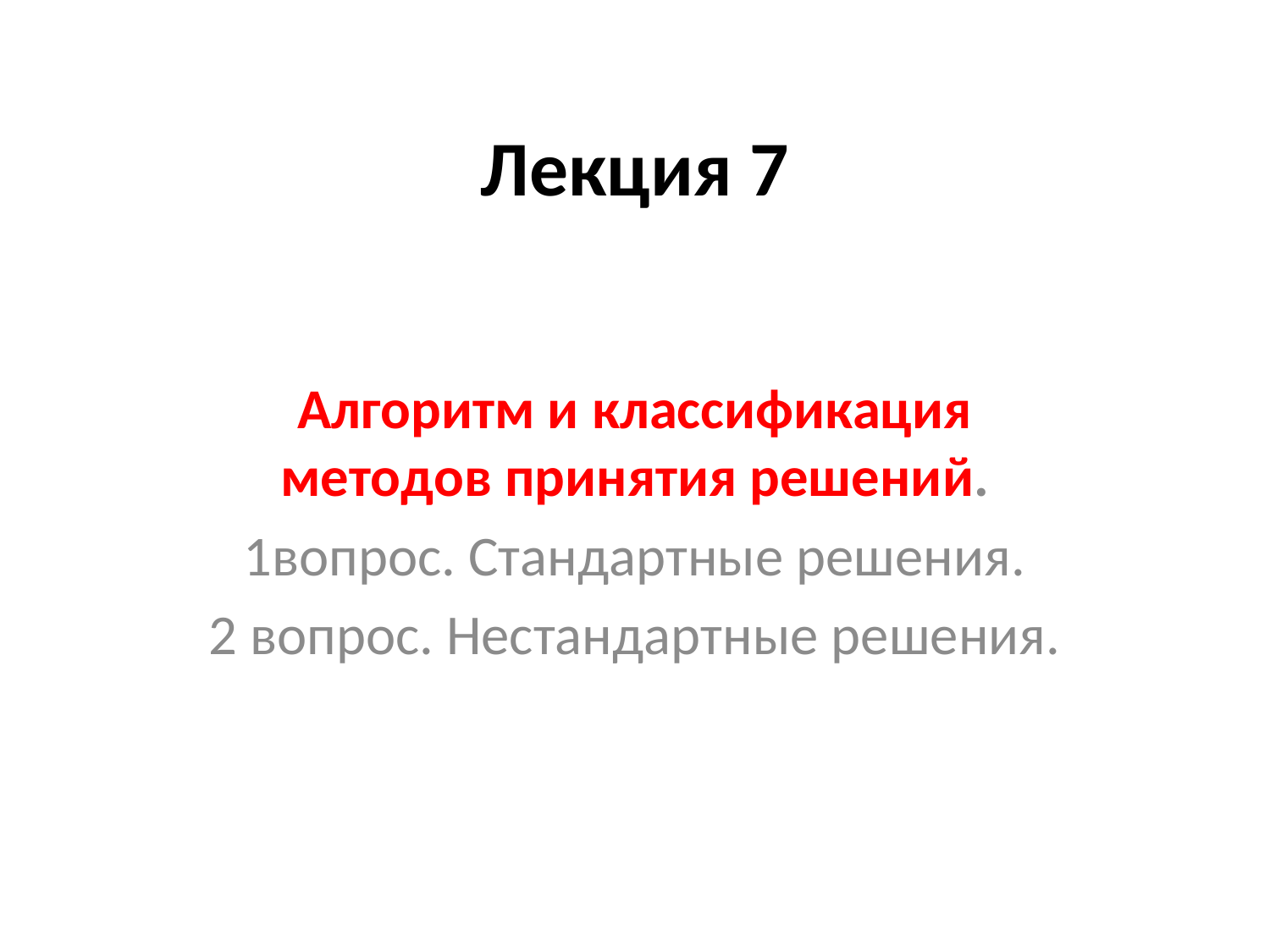

# Лекция 7
Алгоритм и классификация методов принятия решений.
1вопрос. Стандартные решения.
2 вопрос. Нестандартные решения.